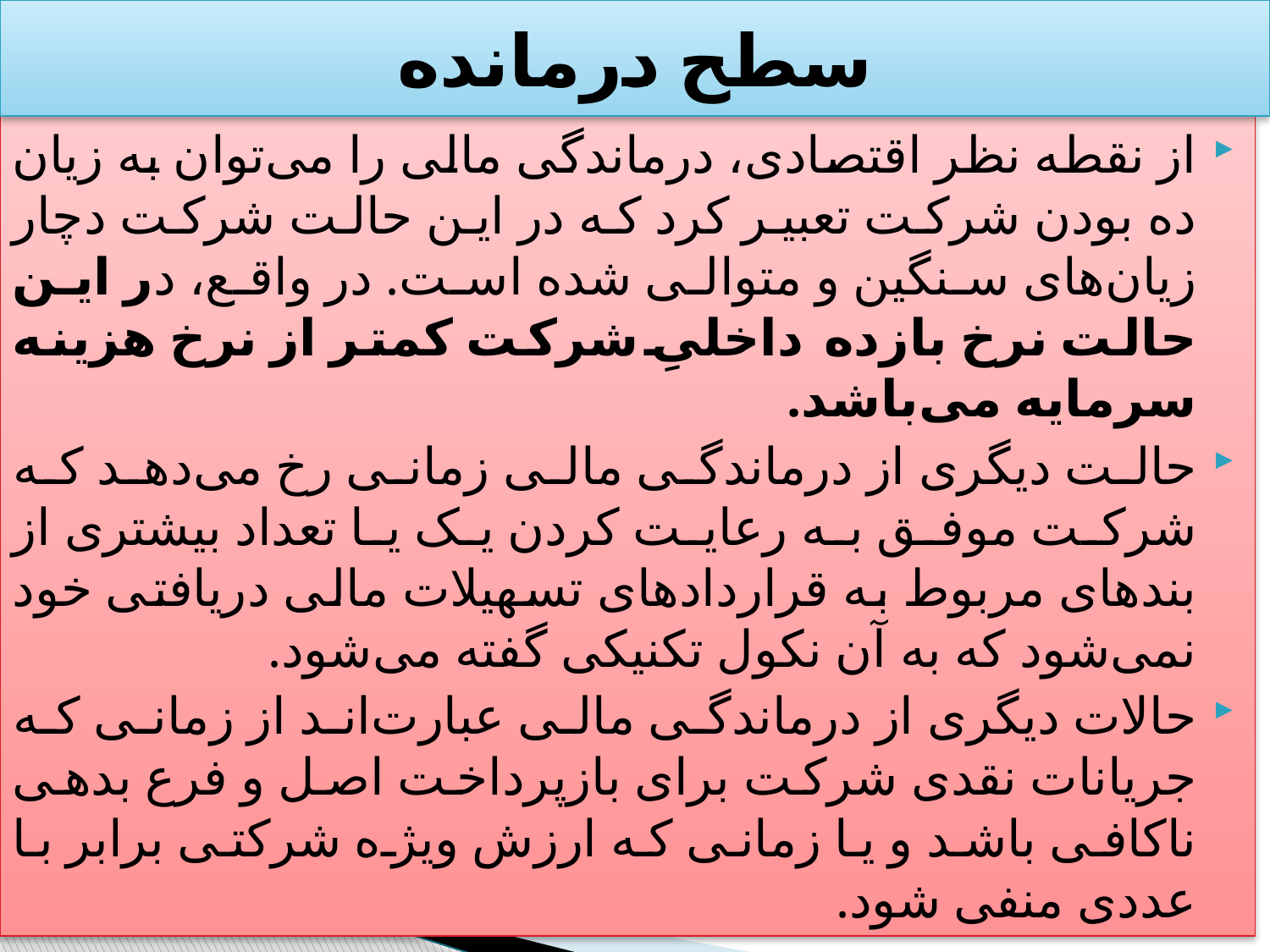

# سطح درمانده
از نقطه نظر اقتصادی، درماندگی مالی را می‌توان به زیان ده بودن شركت تعبیر كرد كه در این حالت شركت دچار زیان‌های سنگین و متوالی شده است. در واقع، در این حالت نرخ بازده داخلیِ شركت كمتر از نرخ هزینه سرمایه می‌باشد.
حالت دیگری از درماندگی مالی زمانی رخ می‌دهد كه شركت موفق به رعایت کردن یک یا تعداد بیشتری از بندهای مربوط به قراردادهای تسهیلات مالی دریافتی خود نمی‌شود که به آن نکول تکنیکی گفته می‌شود.
حالات دیگری از درماندگی مالی عبارت‌اند از زمانی كه جریانات نقدی شركت برای بازپرداخت اصل و فرع بدهی ناكافی باشد و یا زمانی كه ارزش ویژه شركتی برابر با عددی منفی شود.